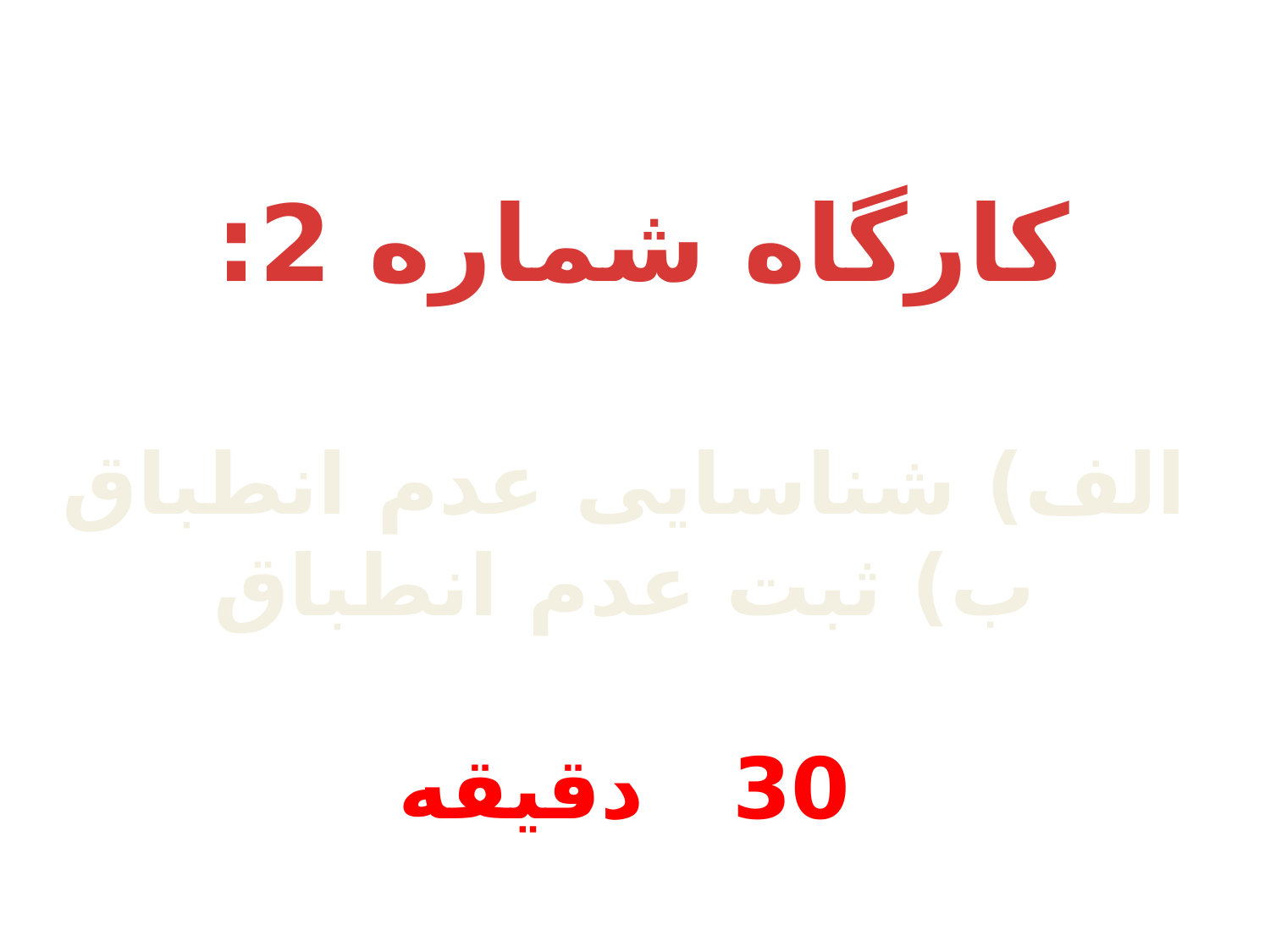

کارگاه شماره 2:

الف) شناسایی عدم انطباق
ب) ثبت عدم انطباق

30   دقیقه